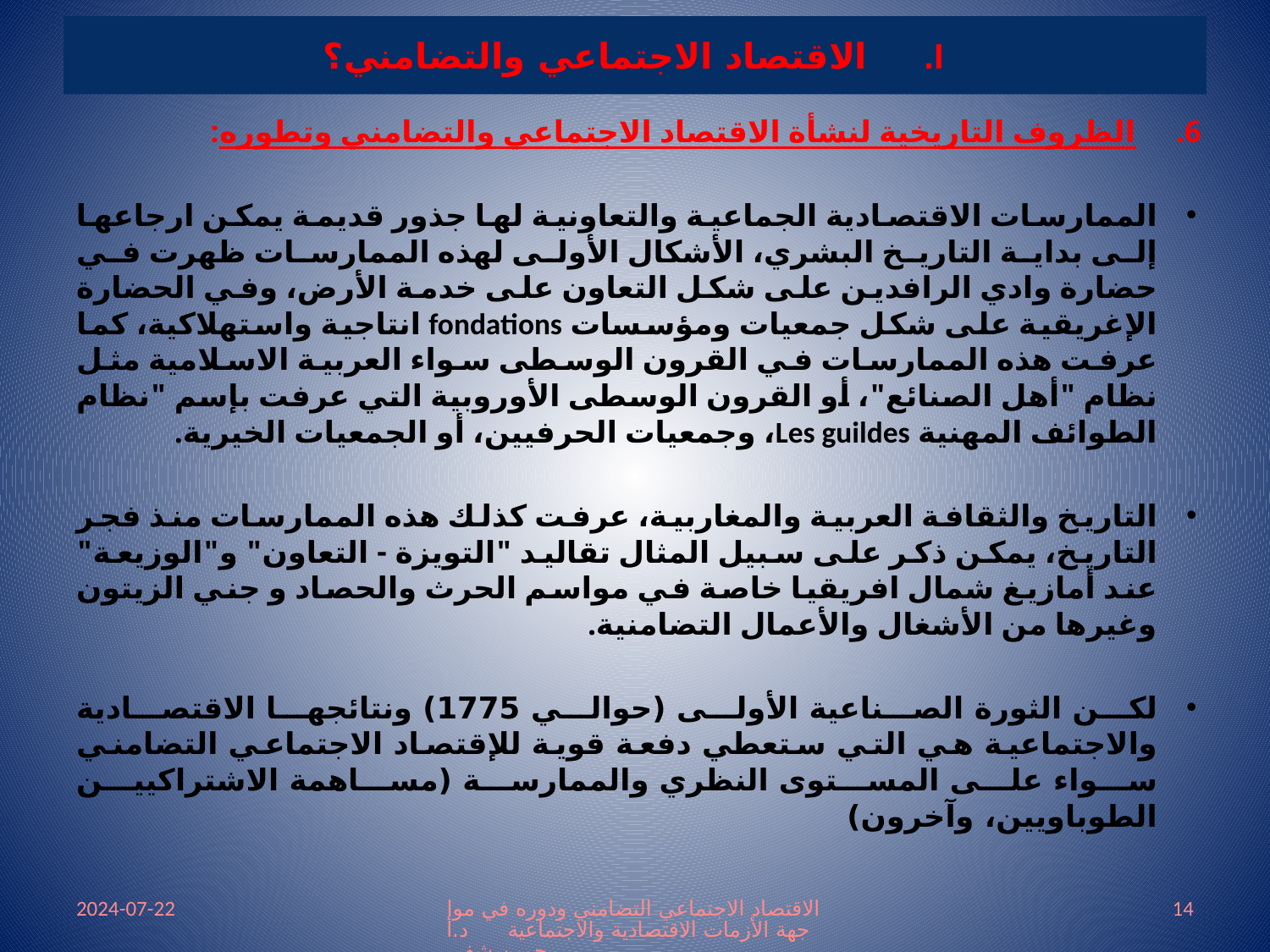

# الاقتصاد الاجتماعي والتضامني؟
الظروف التاريخية لنشأة الاقتصاد الاجتماعي والتضامني وتطوره:

الممارسات الاقتصادية الجماعية والتعاونية لها جذور قديمة يمكن ارجاعها إلى بداية التاريخ البشري، الأشكال الأولى لهذه الممارسات ظهرت في حضارة وادي الرافدين على شكل التعاون على خدمة الأرض، وفي الحضارة الإغريقية على شكل جمعيات ومؤسسات fondations انتاجية واستهلاكية، كما عرفت هذه الممارسات في القرون الوسطى سواء العربية الاسلامية مثل نظام "أهل الصنائع"، أو القرون الوسطى الأوروبية التي عرفت بإسم "نظام الطوائف المهنية Les guildes، وجمعيات الحرفيين، أو الجمعيات الخيرية.

التاريخ والثقافة العربية والمغاربية، عرفت كذلك هذه الممارسات منذ فجر التاريخ، يمكن ذكر على سبيل المثال تقاليد "التويزة - التعاون" و"الوزيعة" عند أمازيغ شمال افريقيا خاصة في مواسم الحرث والحصاد و جني الزيتون وغيرها من الأشغال والأعمال التضامنية.

لكن الثورة الصناعية الأولى (حوالي 1775) ونتائجها الاقتصادية والاجتماعية هي التي ستعطي دفعة قوية للإقتصاد الاجتماعي التضامني سواء على المستوى النظري والممارسة (مساهمة الاشتراكيين الطوباويين، وآخرون)

2024-07-22
الاقتصاد الاجتماعي التضامني ودوره في مواجهة الأزمات الاقتصادية والاجتماعية      د.أحمين شفير
14